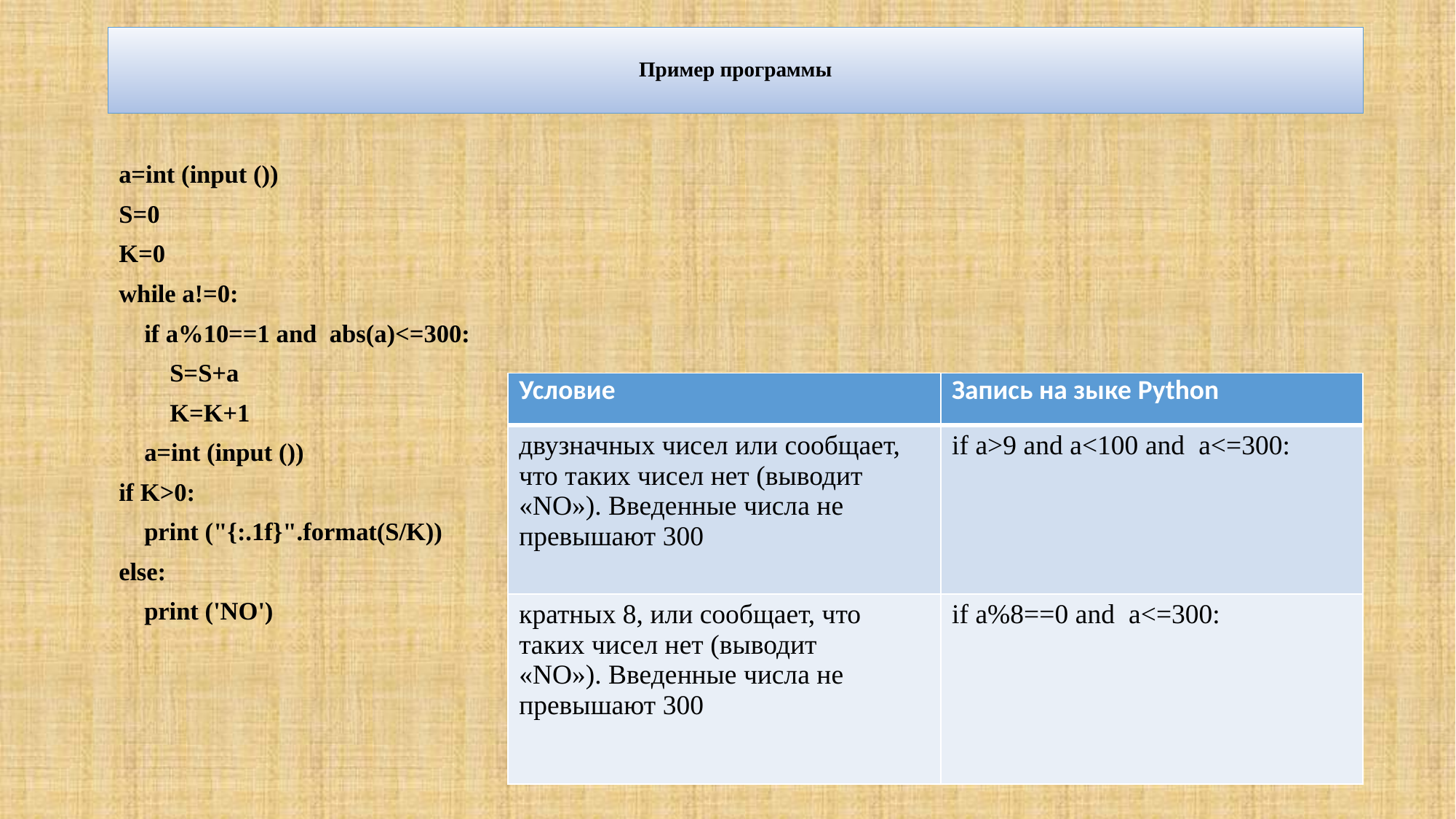

# Пример программы

a=int (input ())
S=0
K=0
while a!=0:
    if a%10==1 and  abs(a)<=300:
        S=S+a
        K=K+1
    a=int (input ())
if K>0:
    print ("{:.1f}".format(S/K))
else:
    print ('NO')

| Условие | Запись на зыке Python |
| --- | --- |
| двузначных чисел или сообщает, что таких чисел нет (выводит «NO»). Введенные числа не превышают 300 | if a>9 and a<100 and a<=300: |
| кратных 8, или сообщает, что таких чисел нет (выводит «NO»). Введенные числа не превышают 300 | if a%8==0 and a<=300: |